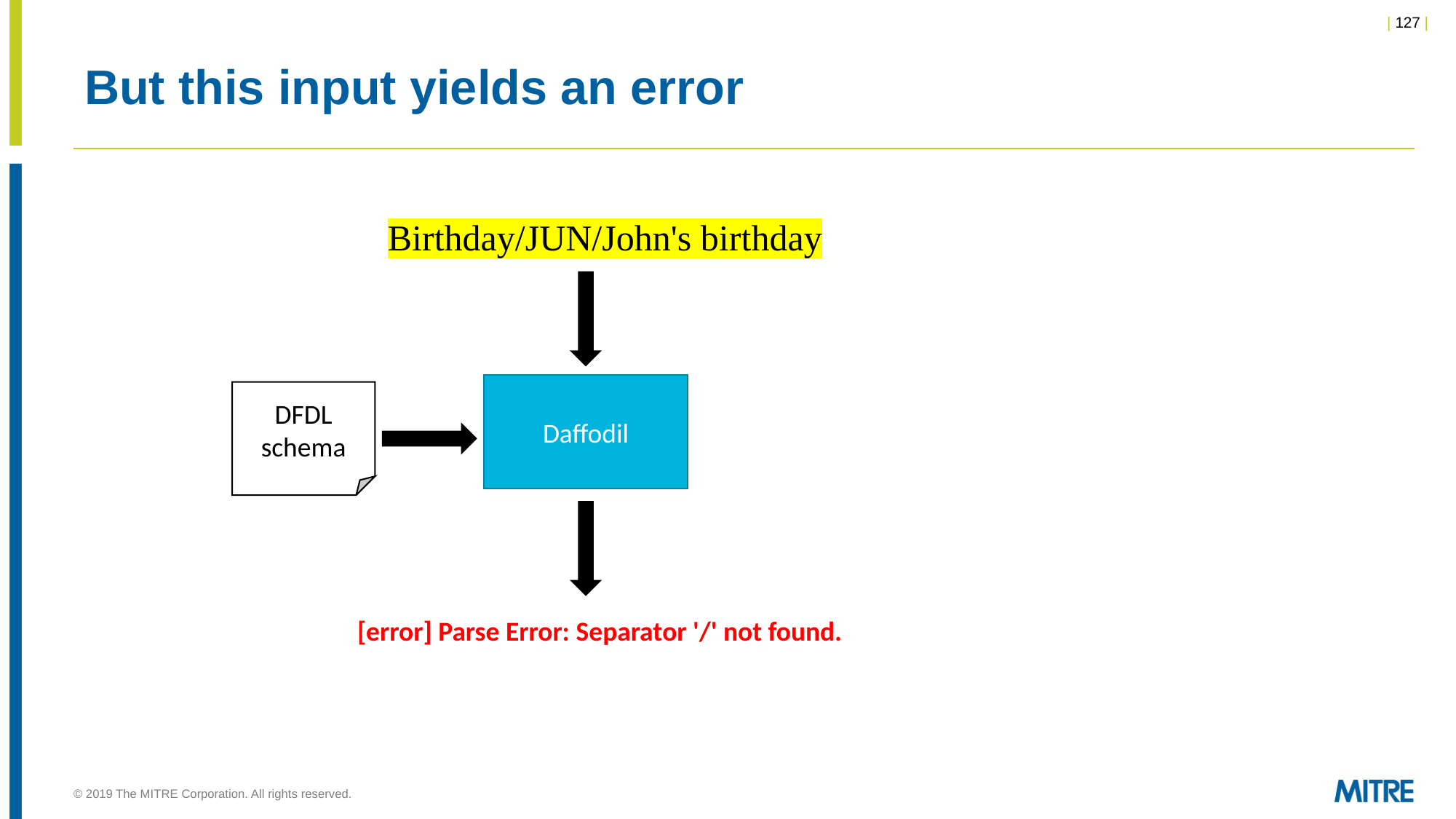

# But this input yields an error
Birthday/JUN/John's birthday

Daffodil
DFDL
schema

[error] Parse Error: Separator '/' not found.
© 2019 The MITRE Corporation. All rights reserved.